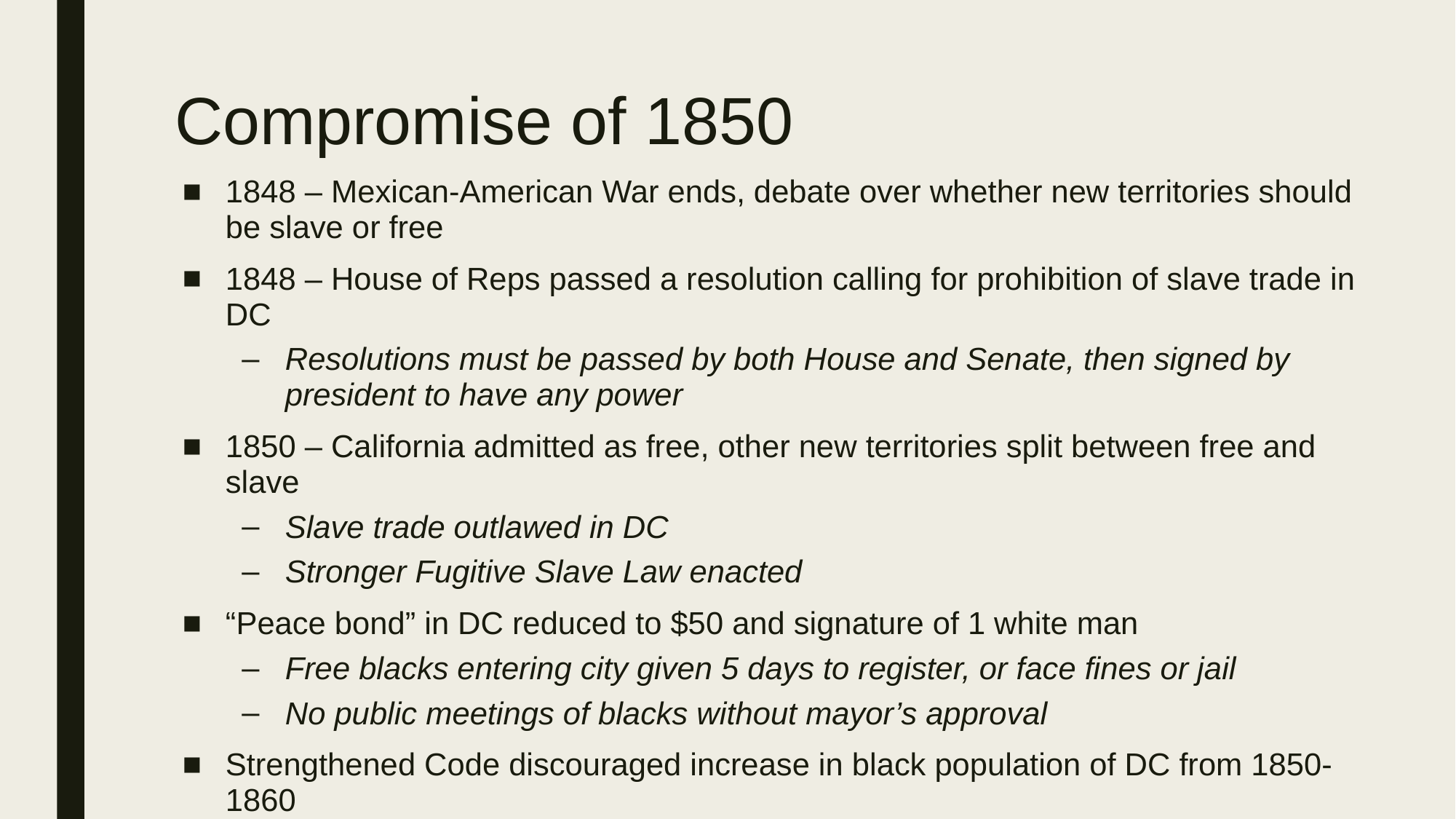

# Compromise of 1850
1848 – Mexican-American War ends, debate over whether new territories should be slave or free
1848 – House of Reps passed a resolution calling for prohibition of slave trade in DC
Resolutions must be passed by both House and Senate, then signed by president to have any power
1850 – California admitted as free, other new territories split between free and slave
Slave trade outlawed in DC
Stronger Fugitive Slave Law enacted
“Peace bond” in DC reduced to $50 and signature of 1 white man
Free blacks entering city given 5 days to register, or face fines or jail
No public meetings of blacks without mayor’s approval
Strengthened Code discouraged increase in black population of DC from 1850-1860